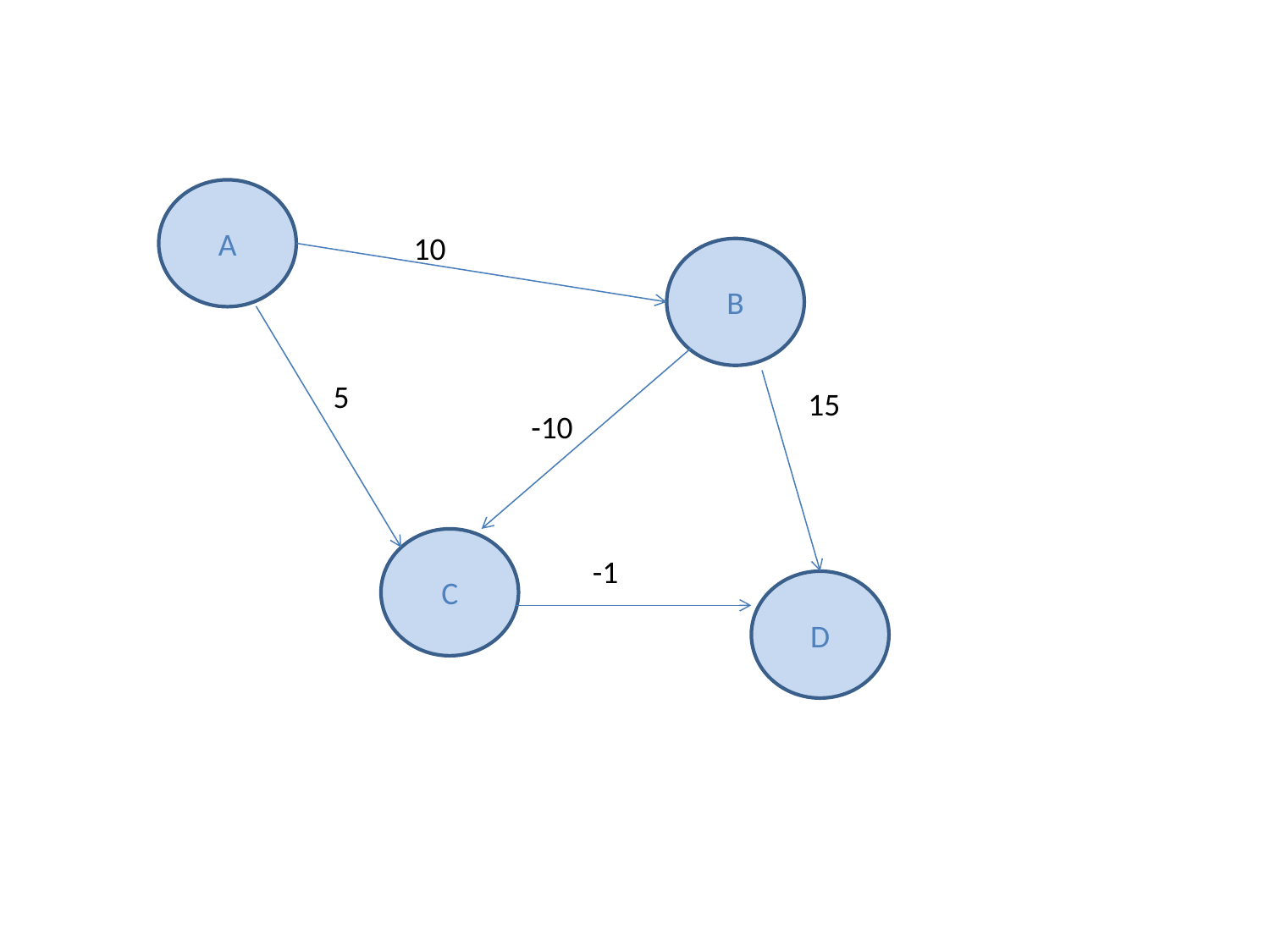

A
10
B
5
15
-10
C
-1
D